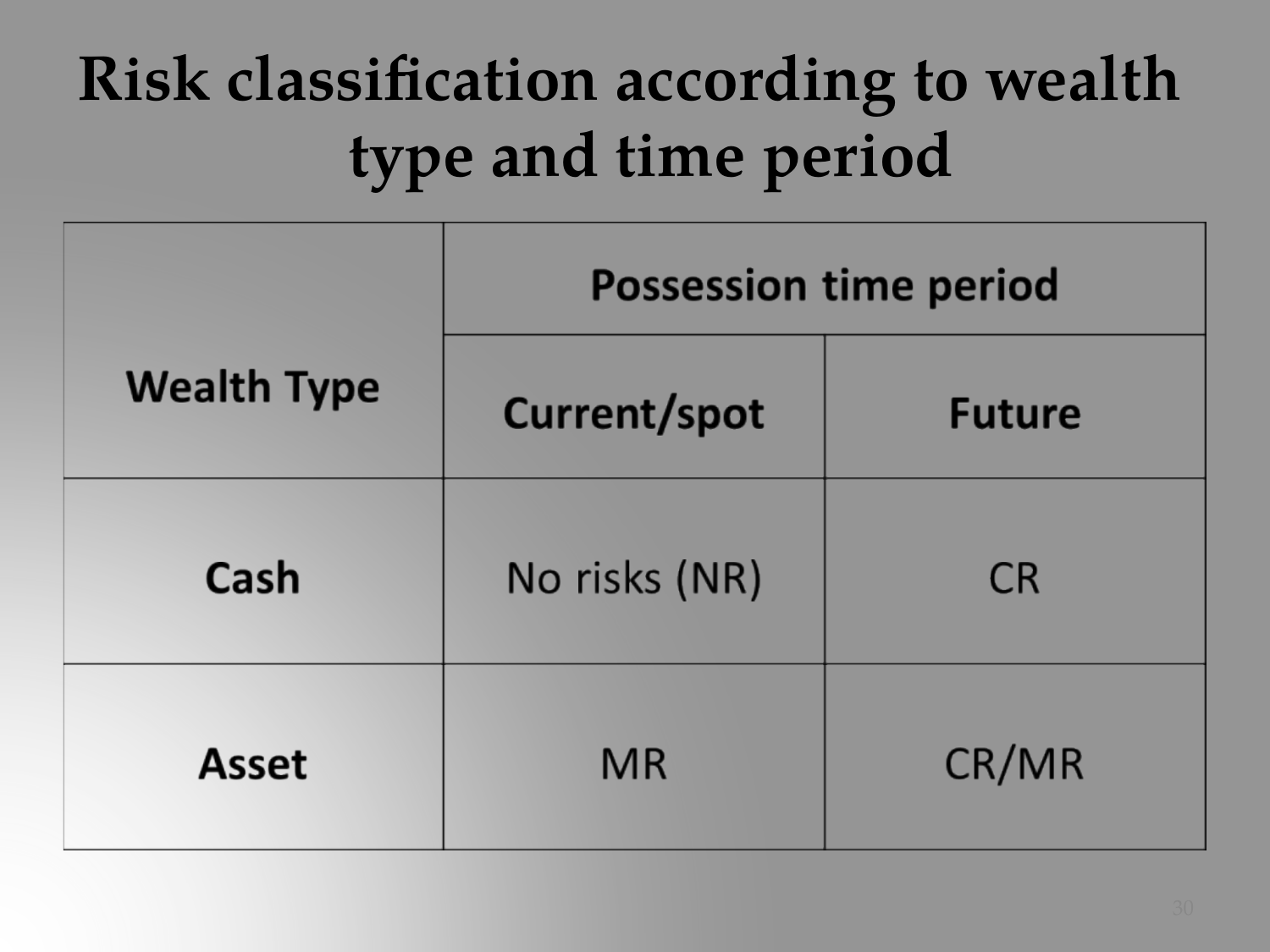

# Risk classification according to wealth  type and time period

30